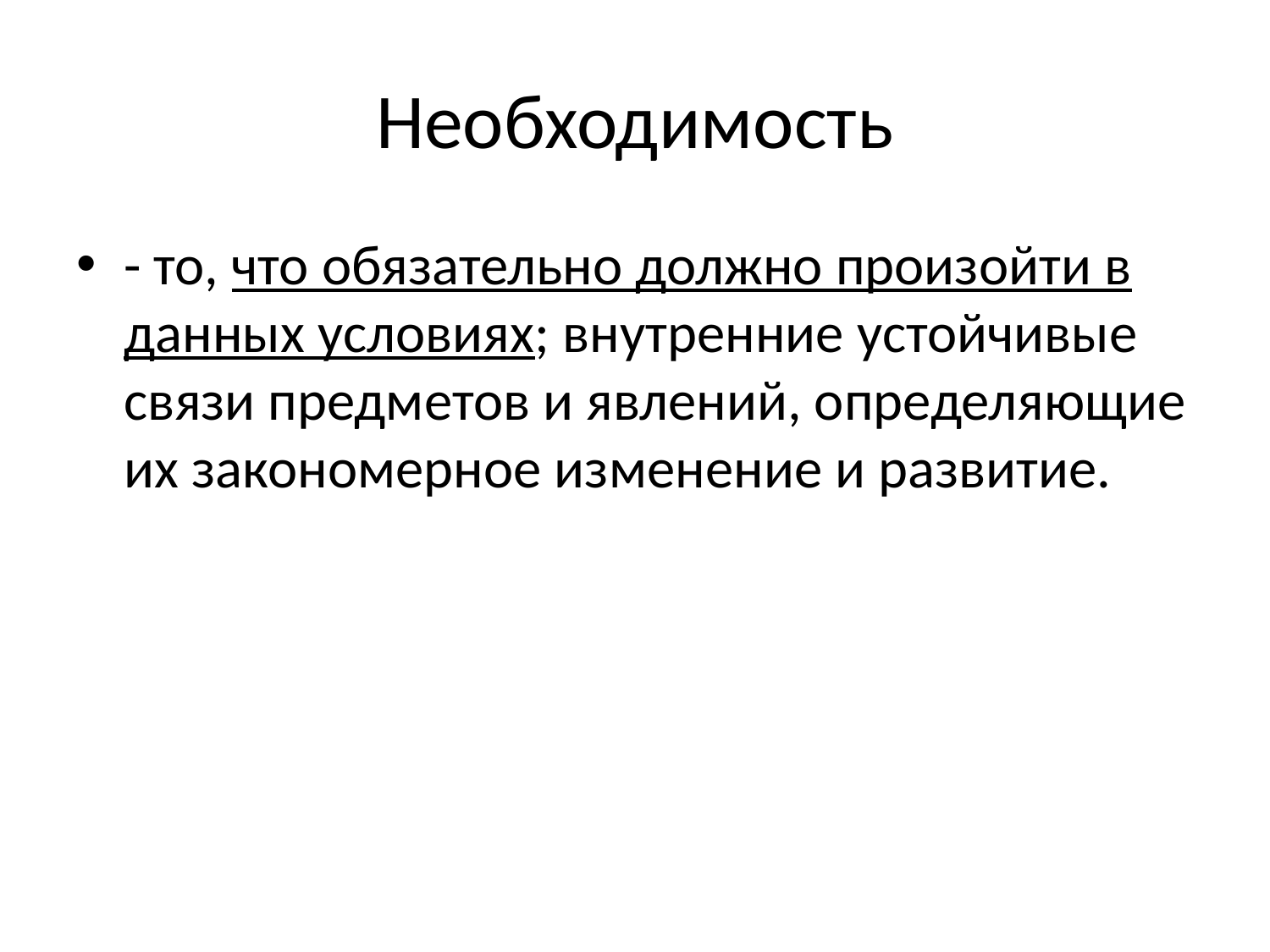

# Необходимость
- то, что обязательно должно произойти в данных условиях; внутренние устойчивые связи предметов и явлений, определяющие их закономерное изменение и развитие.